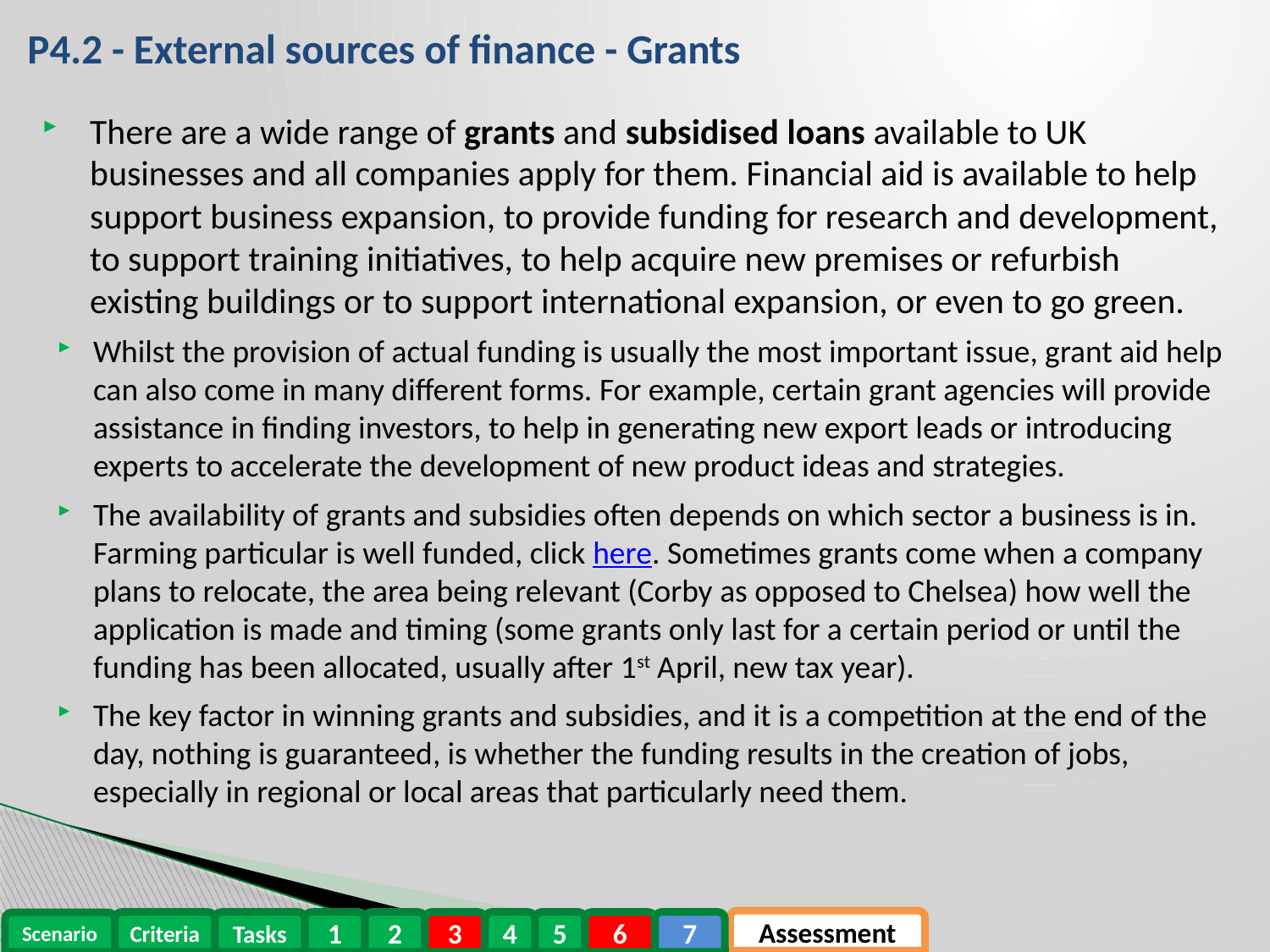

# P4.2 - External sources of finance - Grants
There are a wide range of grants and subsidised loans available to UK businesses and all companies apply for them. Financial aid is available to help support business expansion, to provide funding for research and development, to support training initiatives, to help acquire new premises or refurbish existing buildings or to support international expansion, or even to go green.
Whilst the provision of actual funding is usually the most important issue, grant aid help can also come in many different forms. For example, certain grant agencies will provide assistance in finding investors, to help in generating new export leads or introducing experts to accelerate the development of new product ideas and strategies.
The availability of grants and subsidies often depends on which sector a business is in.  Farming particular is well funded, click here. Sometimes grants come when a company plans to relocate, the area being relevant (Corby as opposed to Chelsea) how well the application is made and timing (some grants only last for a certain period or until the funding has been allocated, usually after 1st April, new tax year).
The key factor in winning grants and subsidies, and it is a competition at the end of the day, nothing is guaranteed, is whether the funding results in the creation of jobs, especially in regional or local areas that particularly need them.